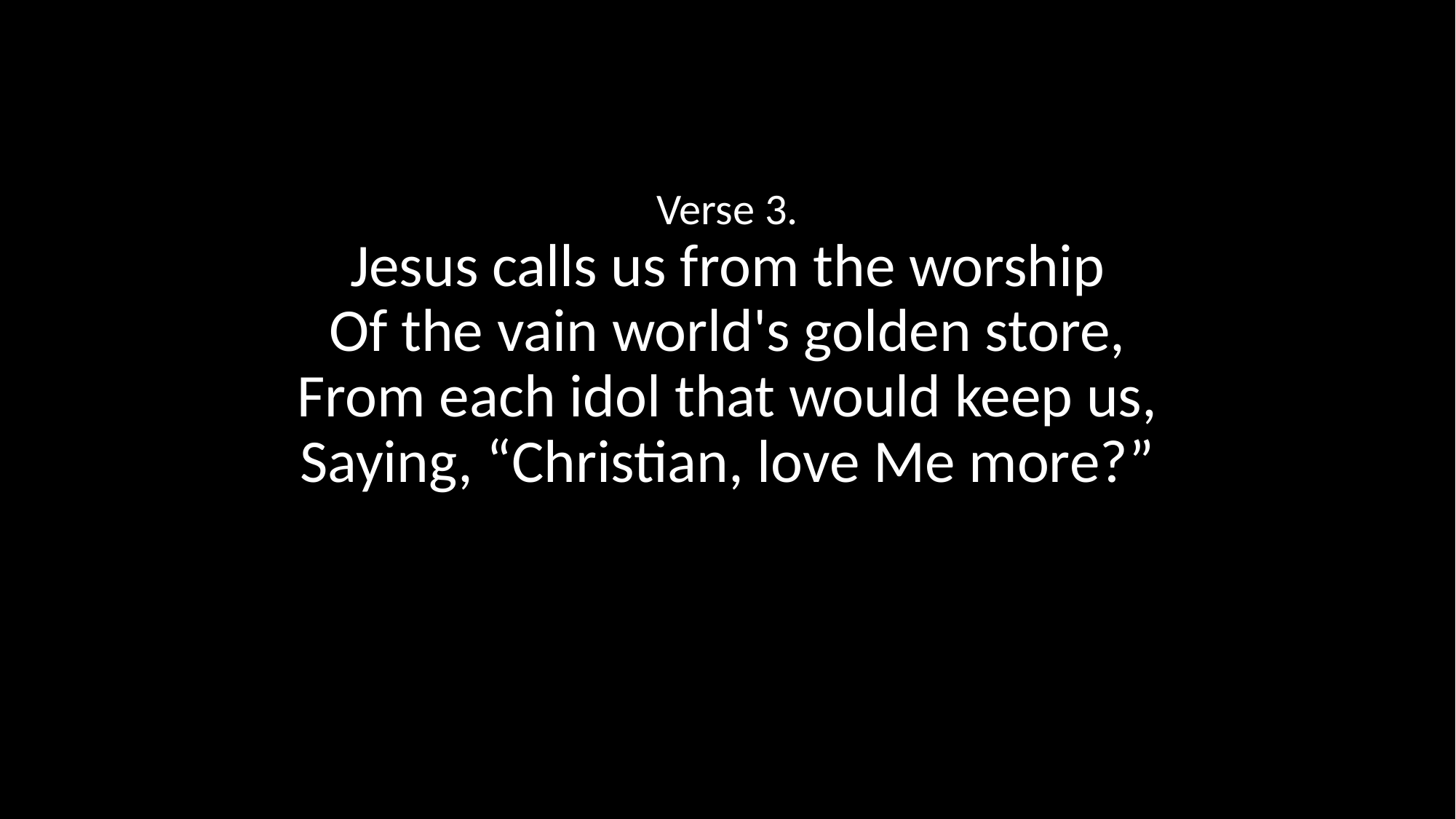

Verse 3.
Jesus calls us from the worship
Of the vain world's golden store,
From each idol that would keep us,
Saying, “Christian, love Me more?”